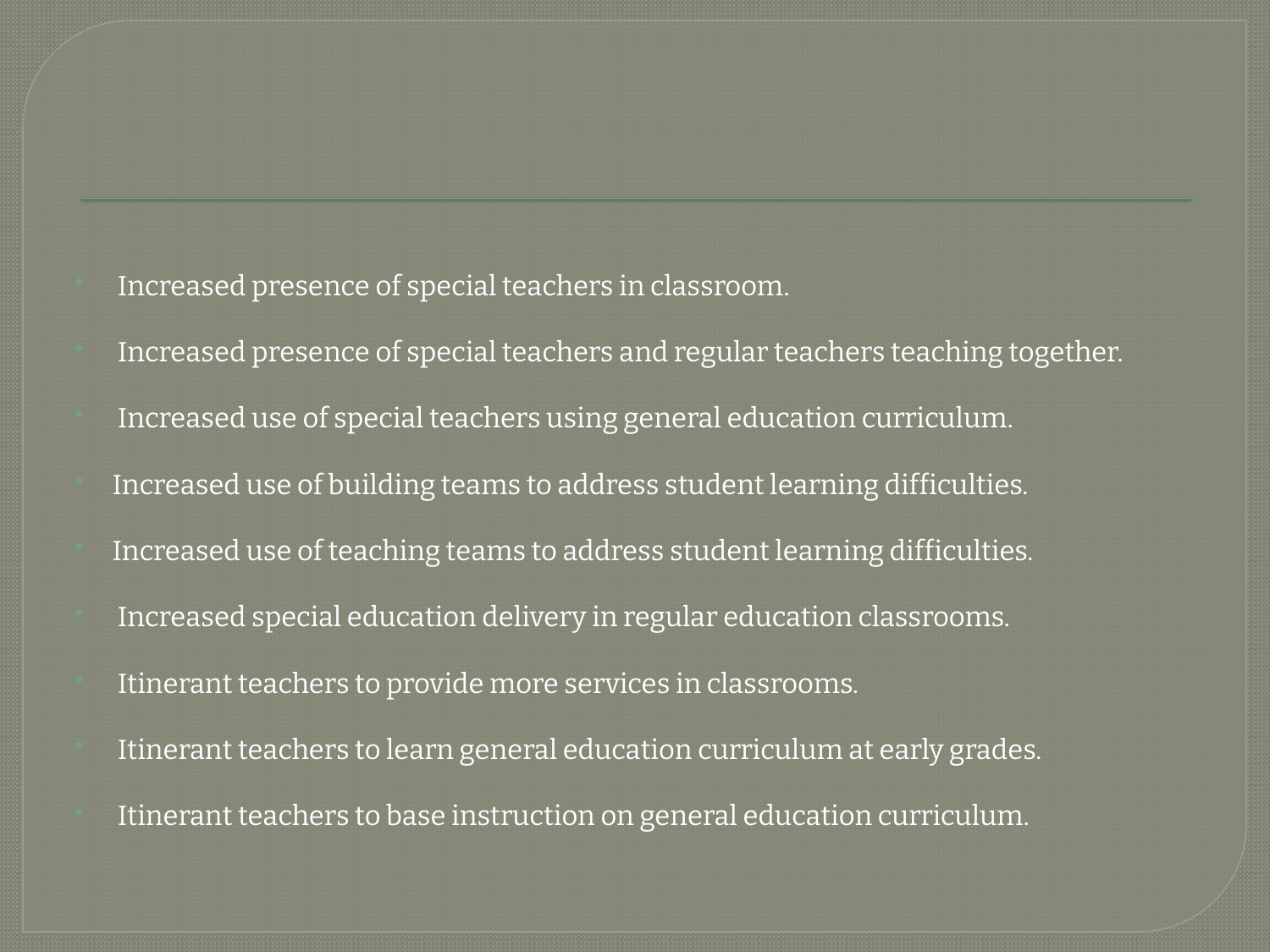

#

 Increased presence of special teachers in classroom.

 Increased presence of special teachers and regular teachers teaching together.

 Increased use of special teachers using general education curriculum.

Increased use of building teams to address student learning difficulties.

Increased use of teaching teams to address student learning difficulties.

 Increased special education delivery in regular education classrooms.

 Itinerant teachers to provide more services in classrooms.

 Itinerant teachers to learn general education curriculum at early grades.

 Itinerant teachers to base instruction on general education curriculum.